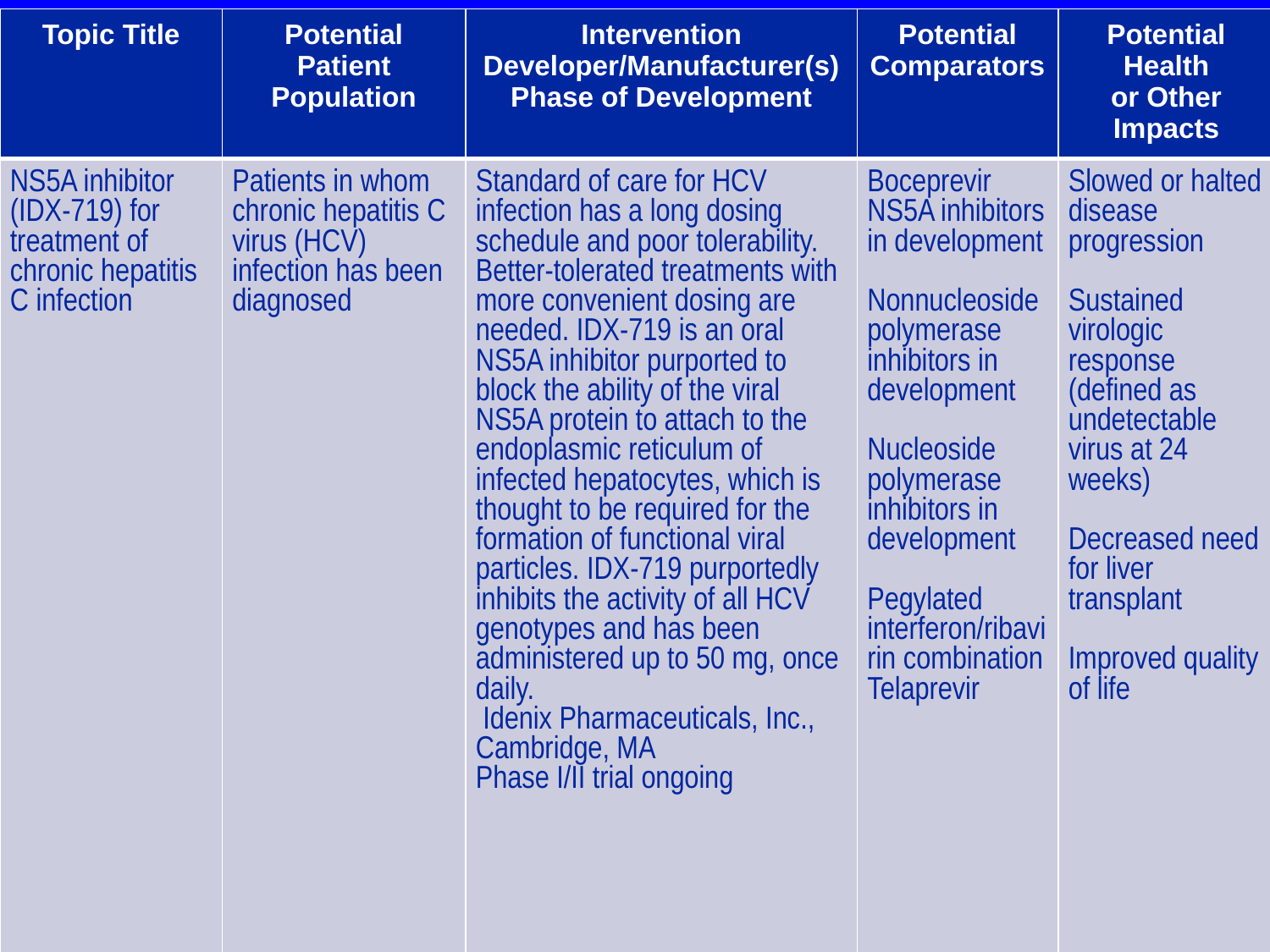

| Topic Title | Potential Patient Population | Intervention Developer/Manufacturer(s) Phase of Development | Potential Comparators | Potential Health or Other Impacts |
| --- | --- | --- | --- | --- |
| NS5A inhibitor (IDX-719) for treatment of chronic hepatitis C infection | Patients in whom chronic hepatitis C virus (HCV) infection has been diagnosed | Standard of care for HCV infection has a long dosing schedule and poor tolerability. Better-tolerated treatments with more convenient dosing are needed. IDX-719 is an oral NS5A inhibitor purported to block the ability of the viral NS5A protein to attach to the endoplasmic reticulum of infected hepatocytes, which is thought to be required for the formation of functional viral particles. IDX-719 purportedly inhibits the activity of all HCV genotypes and has been administered up to 50 mg, once daily.  Idenix Pharmaceuticals, Inc., Cambridge, MA  Phase I/II trial ongoing | Boceprevir NS5A inhibitors in development Nonnucleoside polymerase inhibitors in development Nucleoside polymerase inhibitors in development Pegylated interferon/ribavirin combination Telaprevir | Slowed or halted disease progression Sustained virologic response (defined as undetectable virus at 24 weeks) Decreased need for liver transplant Improved quality of life |
# AHRQ Horizon Scanning Status Reports